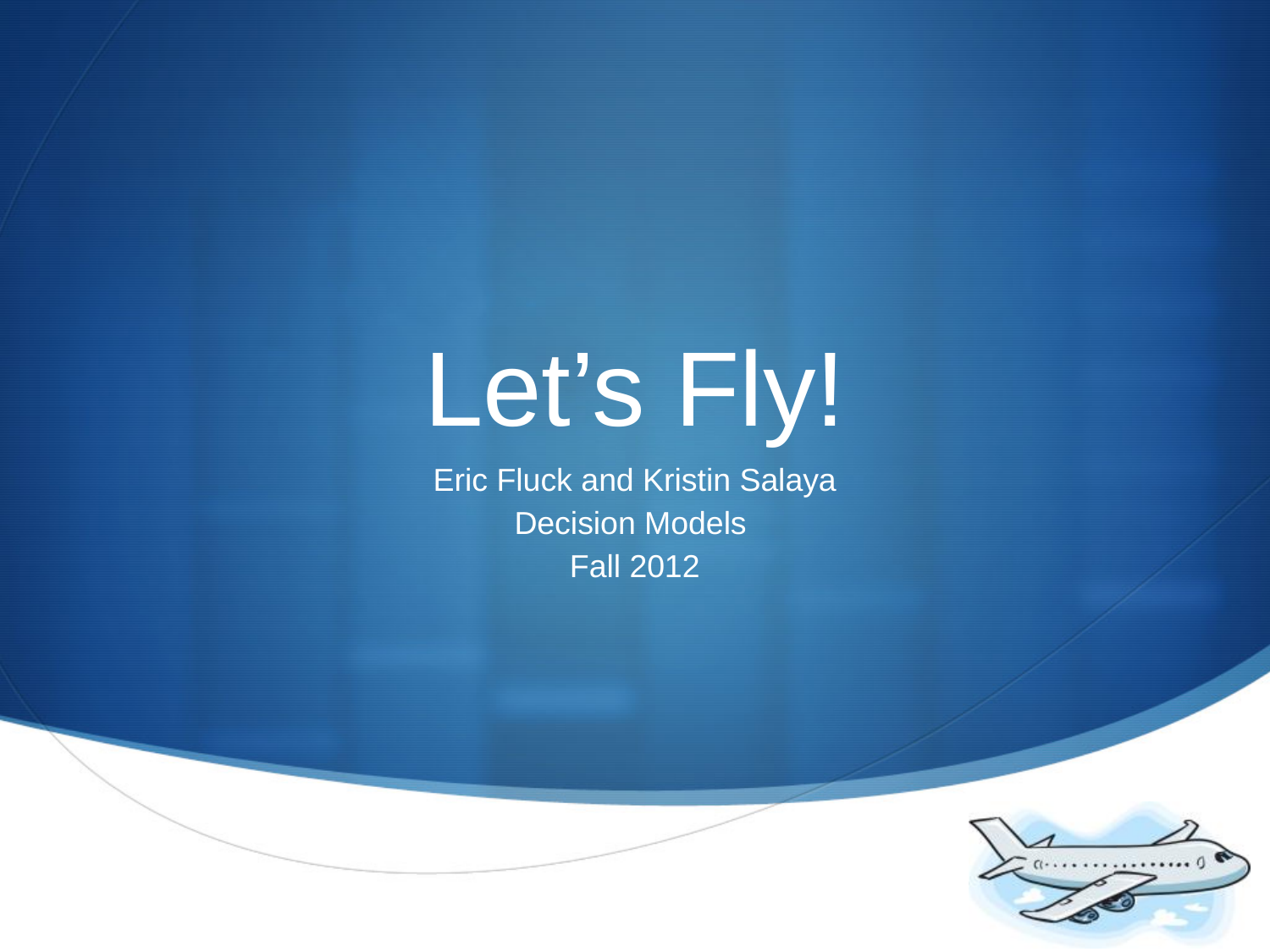

# Let’s Fly!
Eric Fluck and Kristin Salaya
Decision Models
Fall 2012